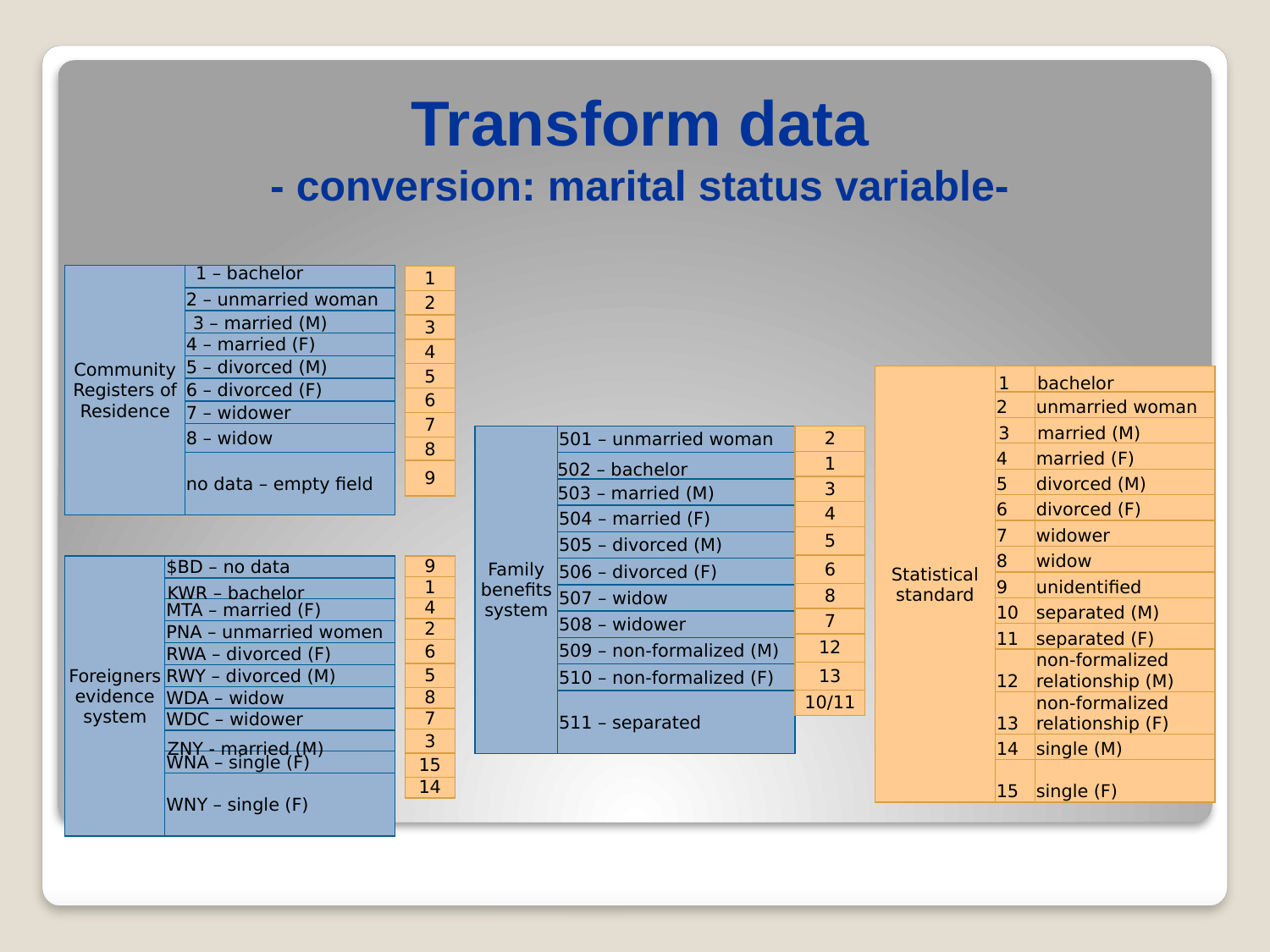

# Transform data - conversion: marital status variable-

 1 – bachelor

| Community Registers of Residence |  |
| --- | --- |
|  | 2 – unmarried woman |
|  |  |
|  | 4 – married (F) |
|  | 5 – divorced (M) |
|  | 6 – divorced (F) |
|  | 7 – widower |
|  | 8 – widow |
|  | no data – empty field |
| 1 |
| --- |
| 2 |
| 3 |
| 4 |
| 5 |
| 6 |
| 7 |
| 8 |
| 9 |
 3 – married (M)
  1     bachelor
| Statistical standard |  |  |
| --- | --- | --- |
|  | 2 | unmarried woman |
|  |  |  |
|  | 4 | married (F) |
|  | 5 | divorced (M) |
|  | 6 | divorced (F) |
|  | 7 | widower |
|  | 8 | widow |
|  | 9 | unidentified |
|  | 10 | separated (M) |
|  | 11 | separated (F) |
|  | 12 | non-formalized relationship (M) |
|  | 13 | non-formalized relationship (F) |
|  | 14 | single (M) |
|  | 15 | single (F) |
  3     married (M)
| Family benefits system | 501 – unmarried woman |
| --- | --- |
|  |  |
|  |  |
|  | 504 – married (F) |
|  | 505 – divorced (M) |
|  | 506 – divorced (F) |
|  | 507 – widow |
|  | 508 – widower |
|  | 509 – non-formalized (M) |
|  | 510 – non-formalized (F) |
|  | 511 – separated |
| 2 |
| --- |
| 1 |
| 3 |
| 4 |
| 5 |
| 6 |
| 8 |
| 7 |
| 12 |
| 13 |
| 10/11 |
502 – bachelor
503 – married (M)
| Foreigners evidence system | $BD – no data |
| --- | --- |
|  |  |
|  | MTA – married (F) |
|  | PNA – unmarried women |
|  | RWA – divorced (F) |
|  | RWY – divorced (M) |
|  | WDA – widow |
|  | WDC – widower |
|  |  |
|  | WNA – single (F) |
|  | WNY – single (F) |
| 9 |
| --- |
| 1 |
| 4 |
| 2 |
| 6 |
| 5 |
| 8 |
| 7 |
| 3 |
| 15 |
| 14 |
KWR – bachelor

ZNY - married (M)